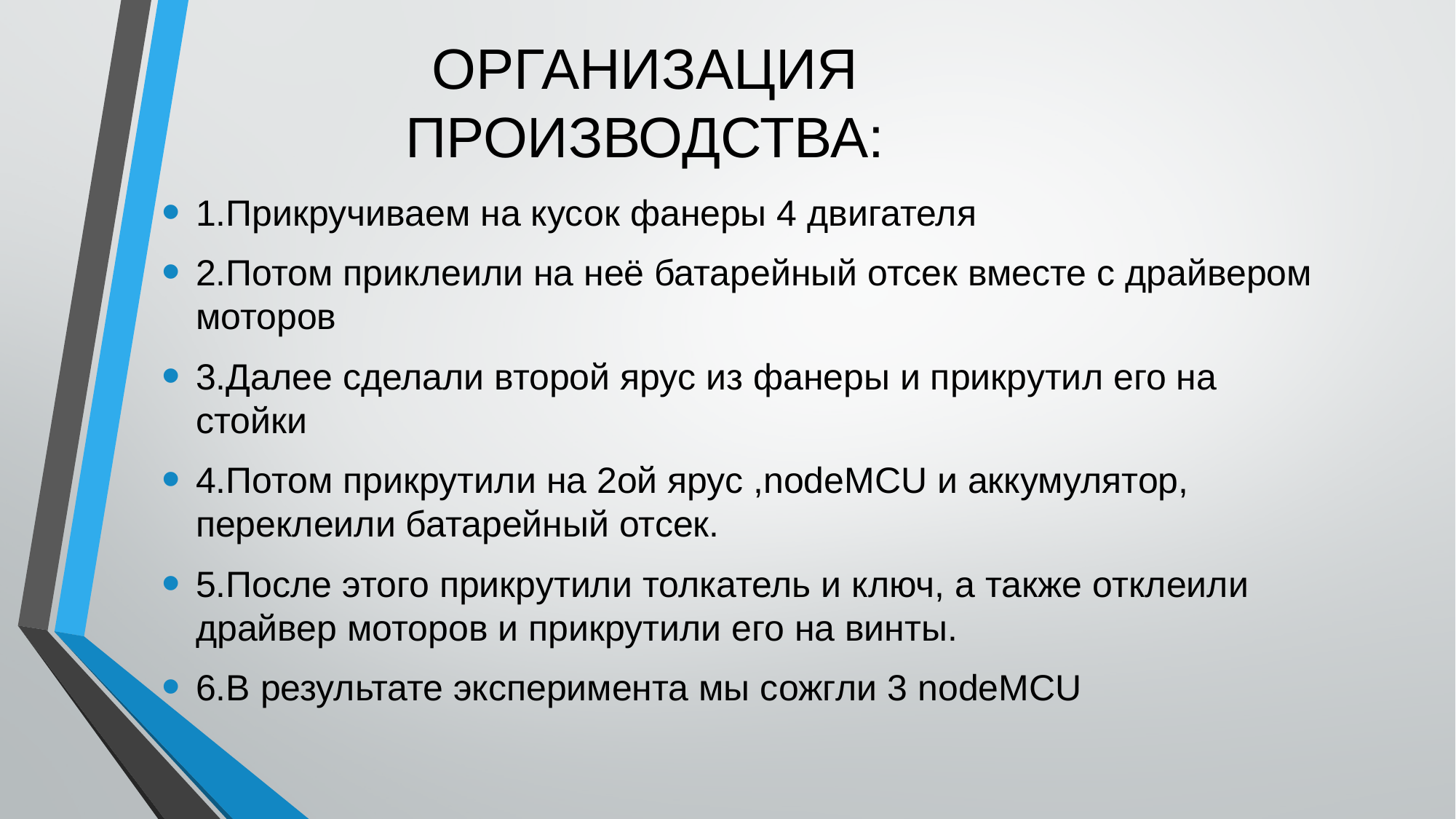

# ОРГАНИЗАЦИЯ ПРОИЗВОДСТВА:
1.Прикручиваем на кусок фанеры 4 двигателя
2.Потом приклеили на неё батарейный отсек вместе с драйвером моторов
3.Далее сделали второй ярус из фанеры и прикрутил его на стойки
4.Потом прикрутили на 2ой ярус ,nodeMCU и аккумулятор, переклеили батарейный отсек.
5.После этого прикрутили толкатель и ключ, а также отклеили драйвер моторов и прикрутили его на винты.
6.В результате эксперимента мы сожгли 3 nodeMCU